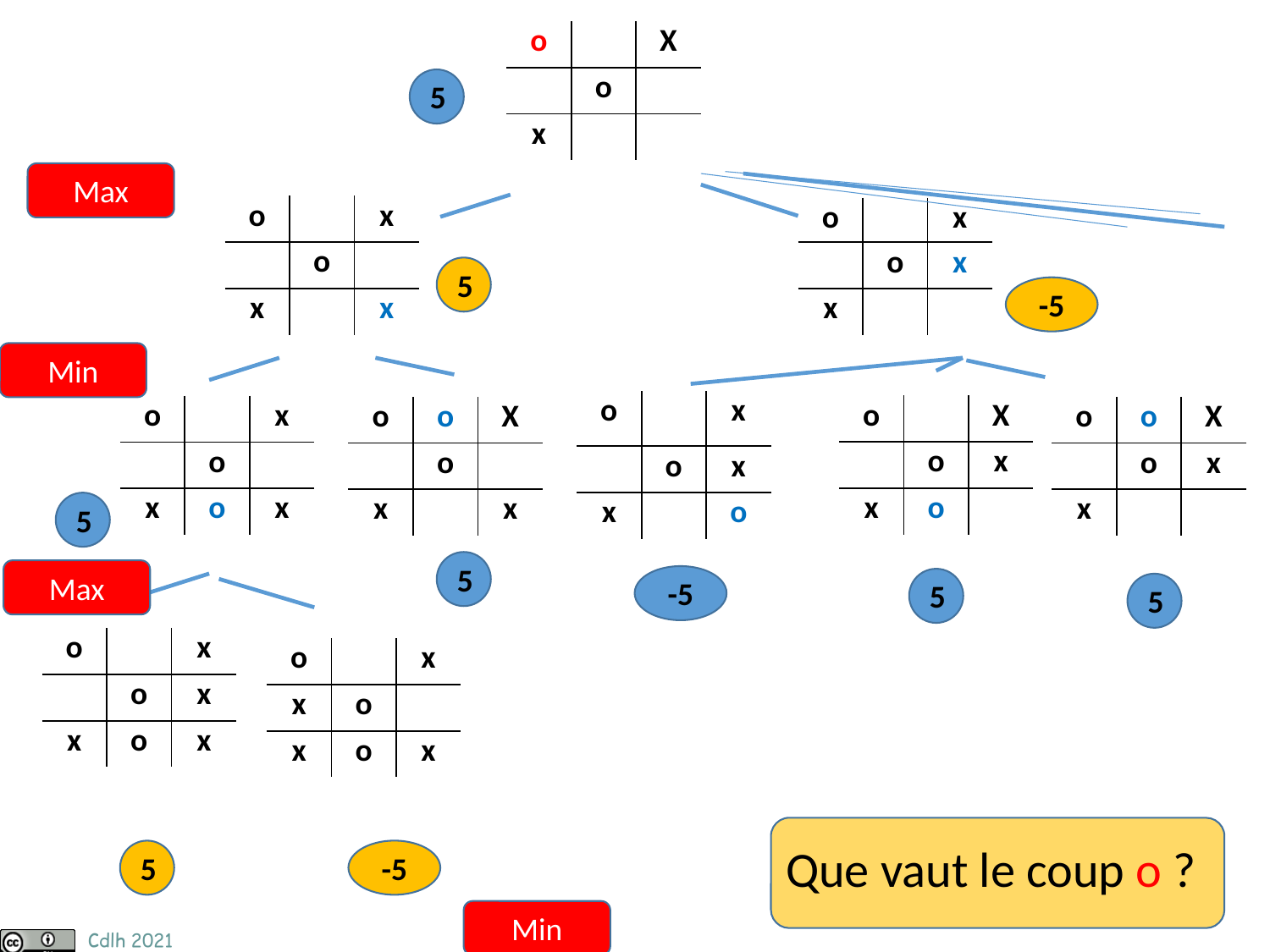

| o |  | X |
| --- | --- | --- |
|  | o |  |
| x |  |  |
5
Max
| o |  | x |
| --- | --- | --- |
|  | o |  |
| x |  | x |
| o |  | x |
| --- | --- | --- |
|  | o | x |
| x |  |  |
5
-5
Min
| o |  | x |
| --- | --- | --- |
|  | o | x |
| x |  | o |
| o |  | X |
| --- | --- | --- |
|  | o | x |
| x | o |  |
| o |  | x |
| --- | --- | --- |
|  | o |  |
| x | o | x |
| o | o | X |
| --- | --- | --- |
|  | o |  |
| x |  | x |
| o | o | X |
| --- | --- | --- |
|  | o | x |
| x |  |  |
5
5
Max
-5
5
5
| o |  | x |
| --- | --- | --- |
|  | o | x |
| x | o | x |
| o |  | x |
| --- | --- | --- |
| x | o |  |
| x | o | x |

Que vaut le coup o ?
5
-5
37
Min